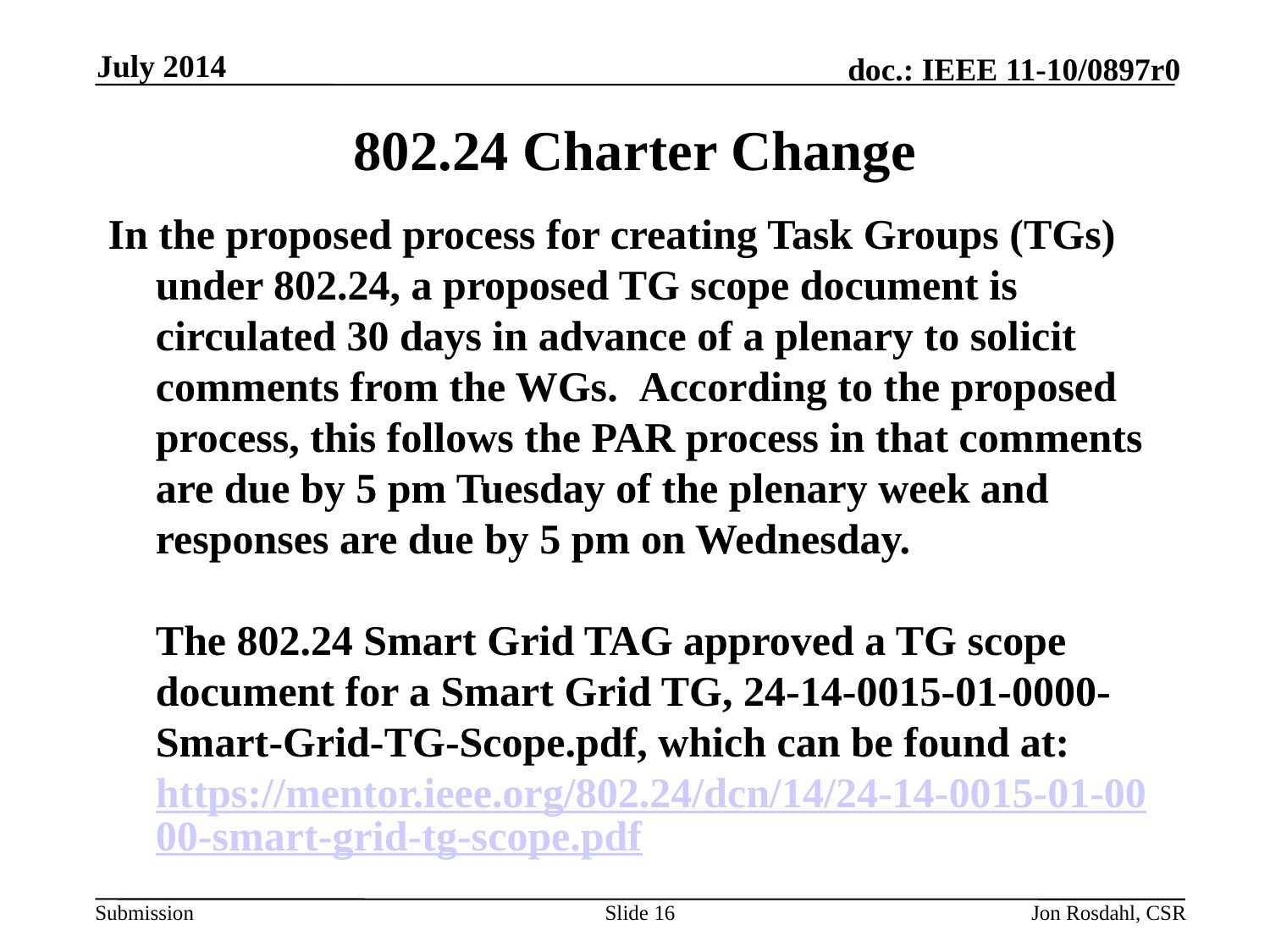

July 2014
# 802.24 Charter Change
In the proposed process for creating Task Groups (TGs) under 802.24, a proposed TG scope document is circulated 30 days in advance of a plenary to solicit comments from the WGs.  According to the proposed process, this follows the PAR process in that comments are due by 5 pm Tuesday of the plenary week and responses are due by 5 pm on Wednesday.
The 802.24 Smart Grid TAG approved a TG scope document for a Smart Grid TG, 24-14-0015-01-0000-Smart-Grid-TG-Scope.pdf, which can be found at:
https://mentor.ieee.org/802.24/dcn/14/24-14-0015-01-0000-smart-grid-tg-scope.pdf
Slide 16
Jon Rosdahl, CSR